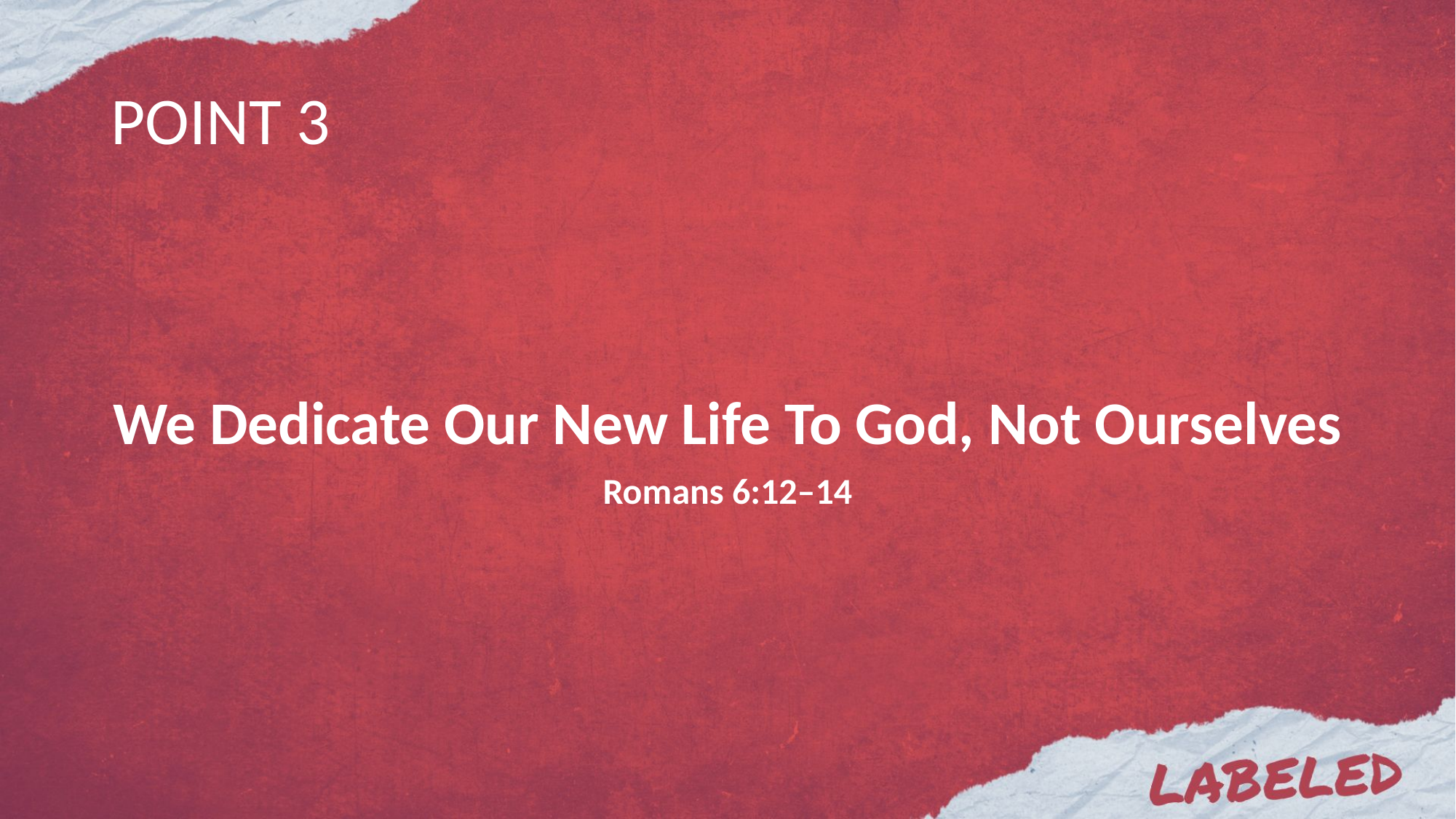

# POINT 3

We Dedicate Our New Life To God, Not Ourselves
Romans 6:12–14